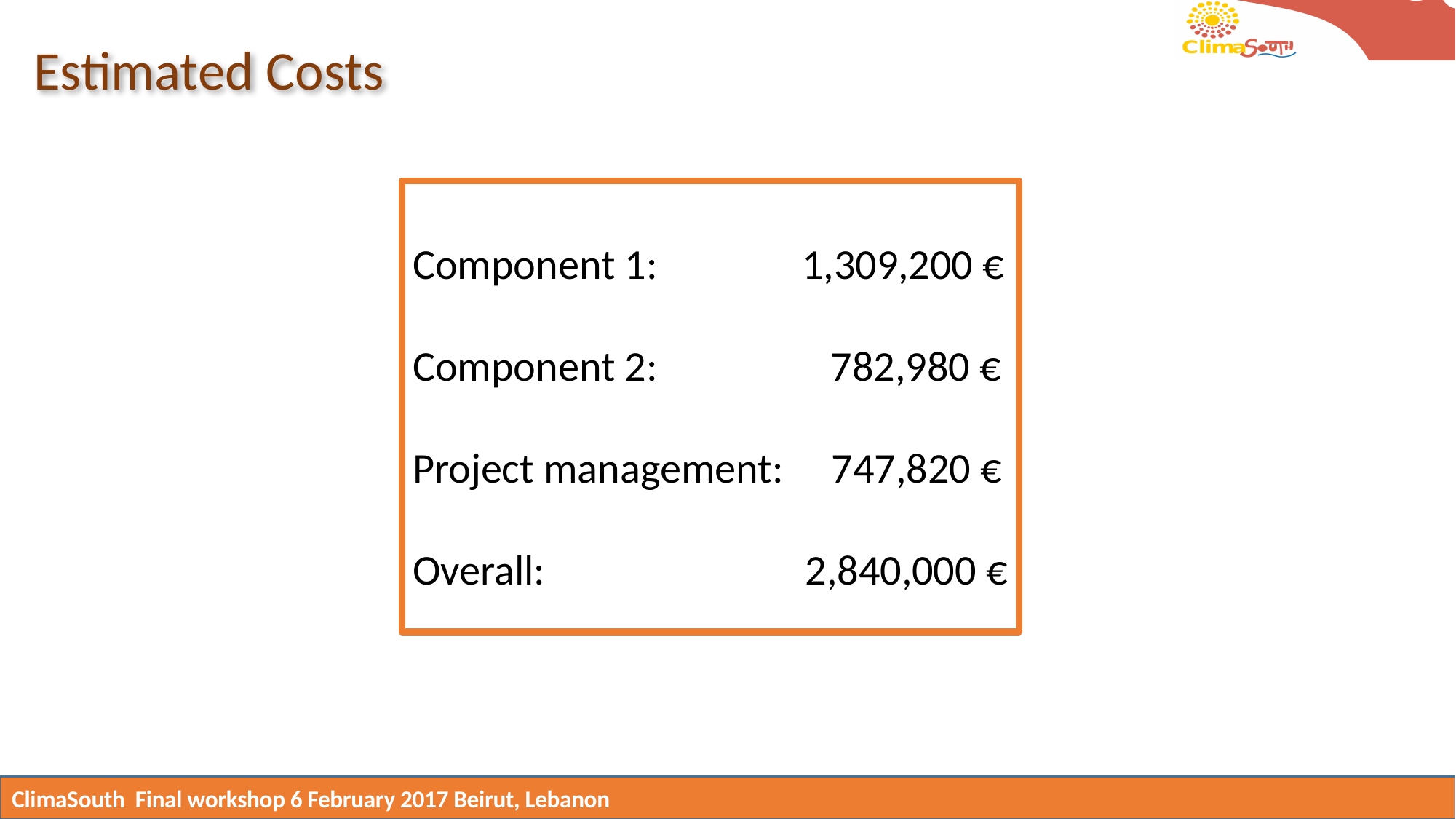

Estimated Costs
Component 1:               1,309,200 €
Component 2:                  782,980 €
Project management:     747,820 €
Overall:                           2,840,000 €

ClimaSouth  Final workshop 6 February 2017 Beirut, Lebanon